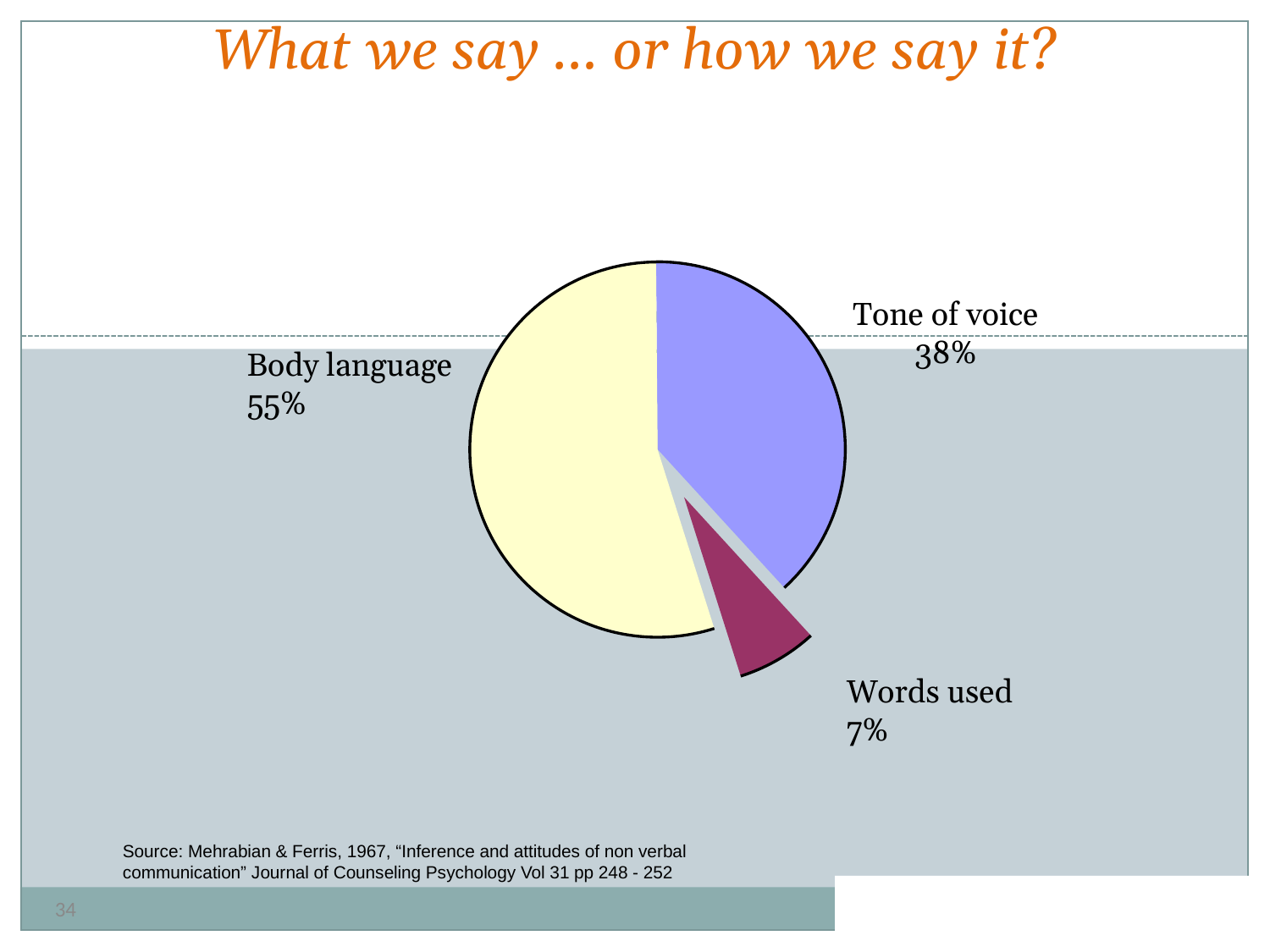

What we say … or how we say it?

Tone of voice
38%
Body language
55%

Words used
7%
Source: Mehrabian & Ferris, 1967, “Inference and attitudes of non verbal communication” Journal of Counseling Psychology Vol 31 pp 248 - 252

34